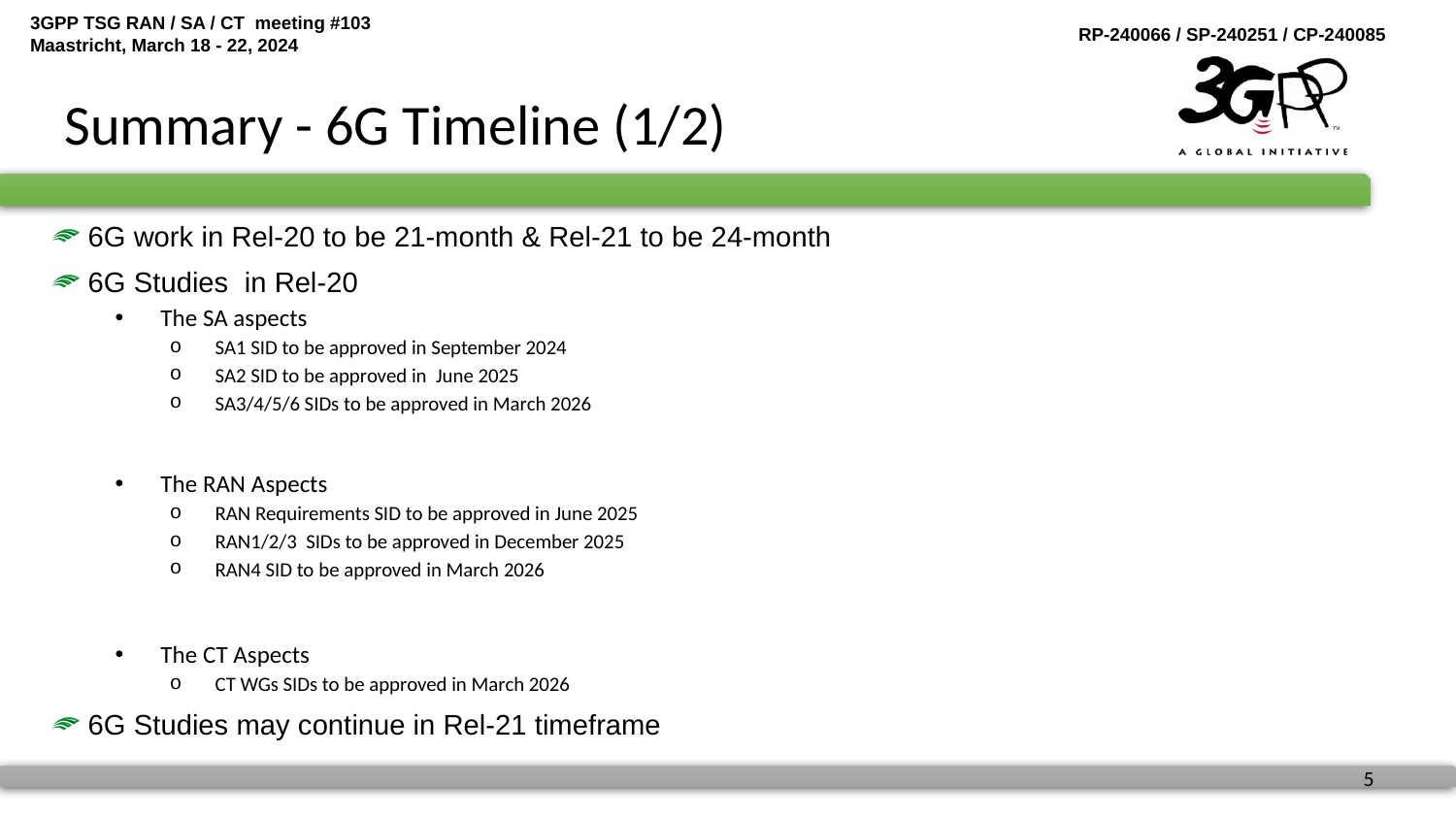

# Summary - 6G Timeline (1/2)
 6G work in Rel-20 to be 21-month & Rel-21 to be 24-month
 6G Studies  in Rel-20
The SA aspects
SA1 SID to be approved in September 2024
SA2 SID to be approved in  June 2025
SA3/4/5/6 SIDs to be approved in March 2026

The RAN Aspects
RAN Requirements SID to be approved in June 2025
RAN1/2/3  SIDs to be approved in December 2025
RAN4 SID to be approved in March 2026

The CT Aspects
CT WGs SIDs to be approved in March 2026
 6G Studies may continue in Rel-21 timeframe